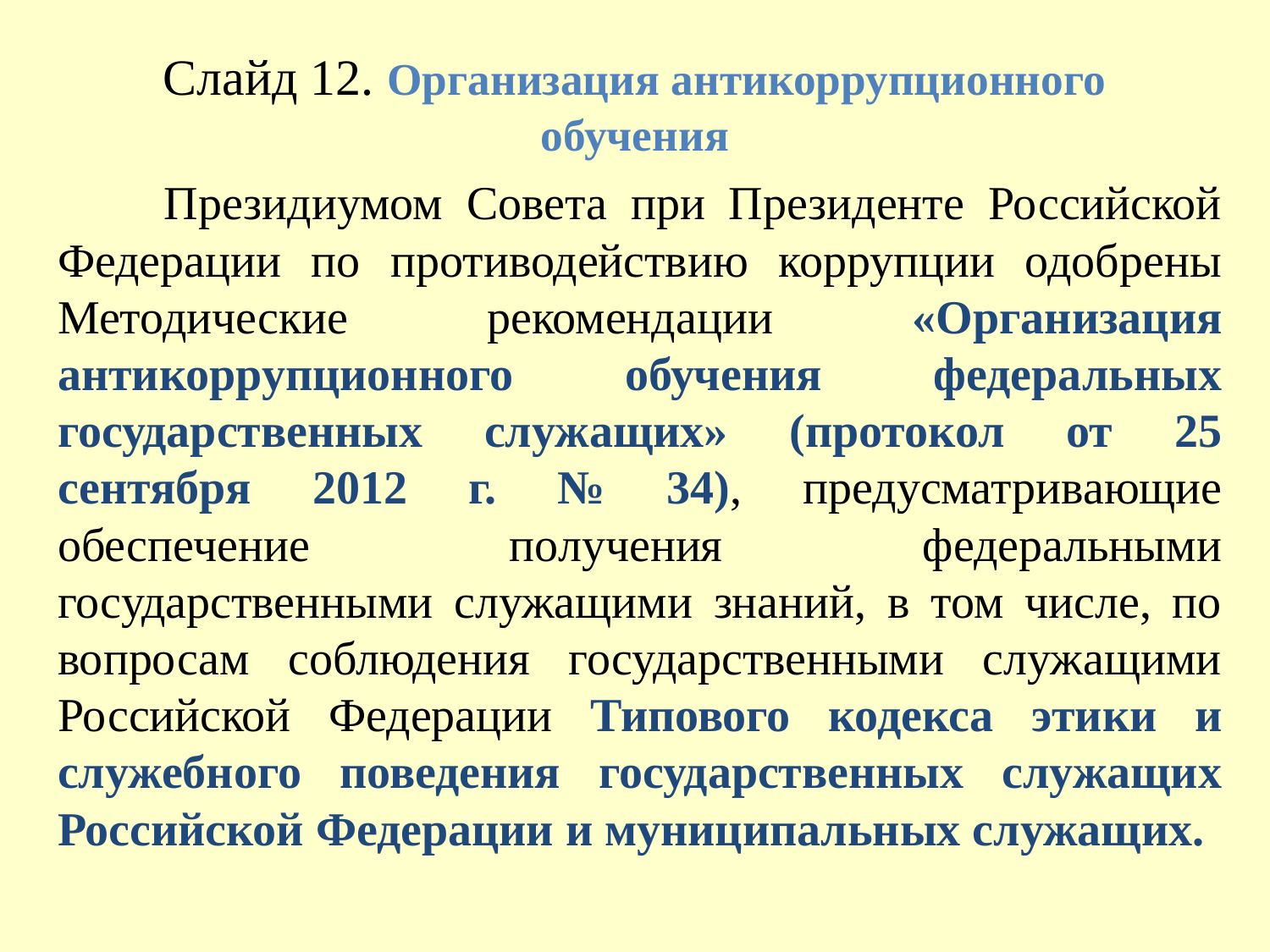

# Слайд 12. Организация антикоррупционного обучения
	Президиумом Совета при Президенте Российской Федерации по противодействию коррупции одобрены Методические рекомендации «Организация антикоррупционного обучения федеральных государственных служащих» (протокол от 25 сентября 2012 г. № 34), предусматривающие обеспечение получения федеральными государственными служащими знаний, в том числе, по вопросам соблюдения государственными служащими Российской Федерации Типового кодекса этики и служебного поведения государственных служащих Российской Федерации и муниципальных служащих.